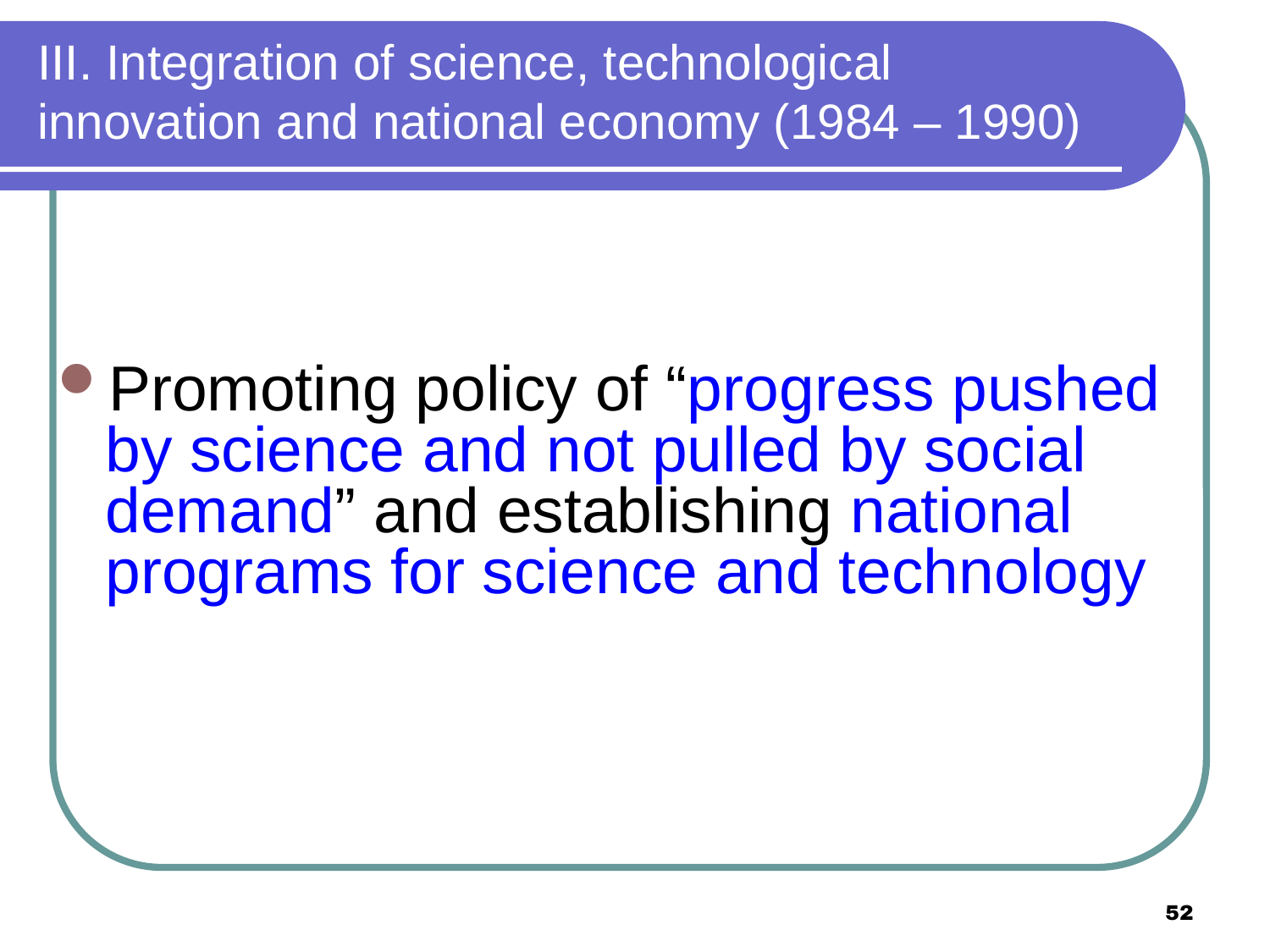

# III. Integration of science, technological innovation and national economy (1984 – 1990)
Promoting policy of “progress pushed by science and not pulled by social demand” and establishing national programs for science and technology
52